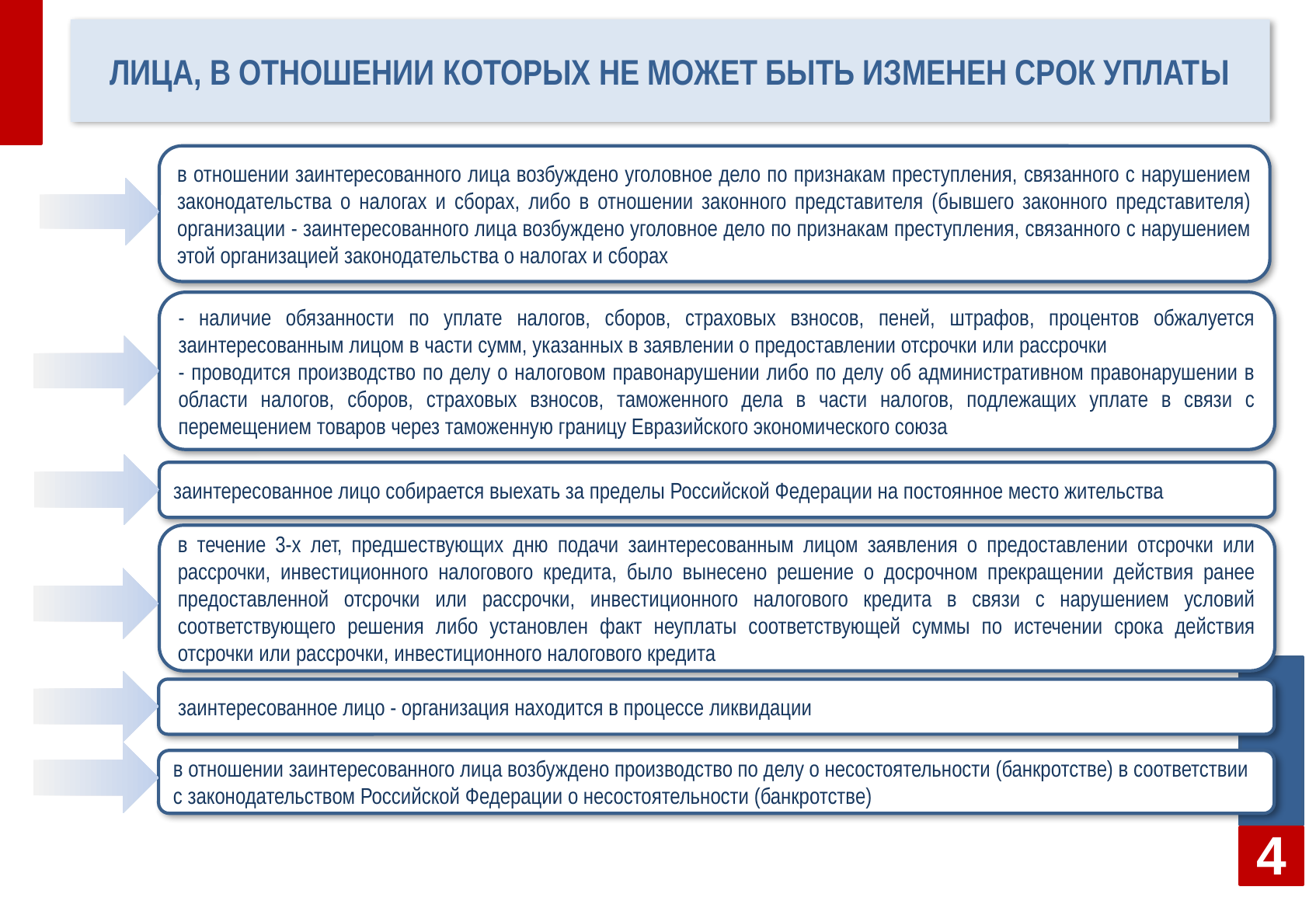

Лица, в отношении которых не может быть изменен срок уплаты
в отношении заинтересованного лица возбуждено уголовное дело по признакам преступления, связанного с нарушением законодательства о налогах и сборах, либо в отношении законного представителя (бывшего законного представителя) организации - заинтересованного лица возбуждено уголовное дело по признакам преступления, связанного с нарушением этой организацией законодательства о налогах и сборах

- наличие обязанности по уплате налогов, сборов, страховых взносов, пеней, штрафов, процентов обжалуется заинтересованным лицом в части сумм, указанных в заявлении о предоставлении отсрочки или рассрочки
- проводится производство по делу о налоговом правонарушении либо по делу об административном правонарушении в области налогов, сборов, страховых взносов, таможенного дела в части налогов, подлежащих уплате в связи с перемещением товаров через таможенную границу Евразийского экономического союза

заинтересованное лицо собирается выехать за пределы Российской Федерации на постоянное место жительства
в течение 3-х лет, предшествующих дню подачи заинтересованным лицом заявления о предоставлении отсрочки или рассрочки, инвестиционного налогового кредита, было вынесено решение о досрочном прекращении действия ранее предоставленной отсрочки или рассрочки, инвестиционного налогового кредита в связи с нарушением условий соответствующего решения либо установлен факт неуплаты соответствующей суммы по истечении срока действия отсрочки или рассрочки, инвестиционного налогового кредита

 заинтересованное лицо - организация находится в процессе ликвидации

в отношении заинтересованного лица возбуждено производство по делу о несостоятельности (банкротстве) в соответствии с законодательством Российской Федерации о несостоятельности (банкротстве)
4